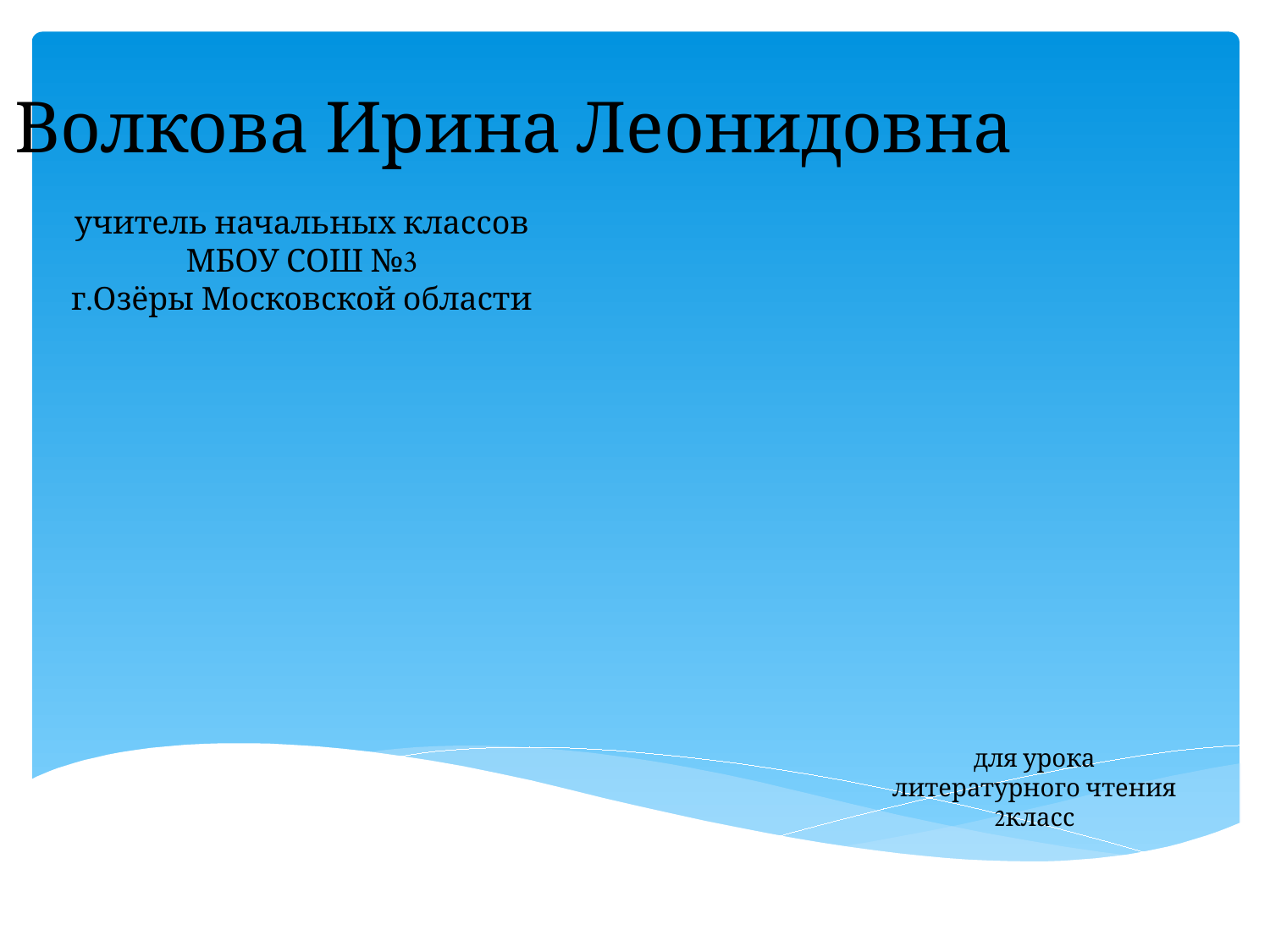

Волкова Ирина Леонидовна
учитель начальных классов
МБОУ СОШ №3
г.Озёры Московской области
для урока
литературного чтения
2класс